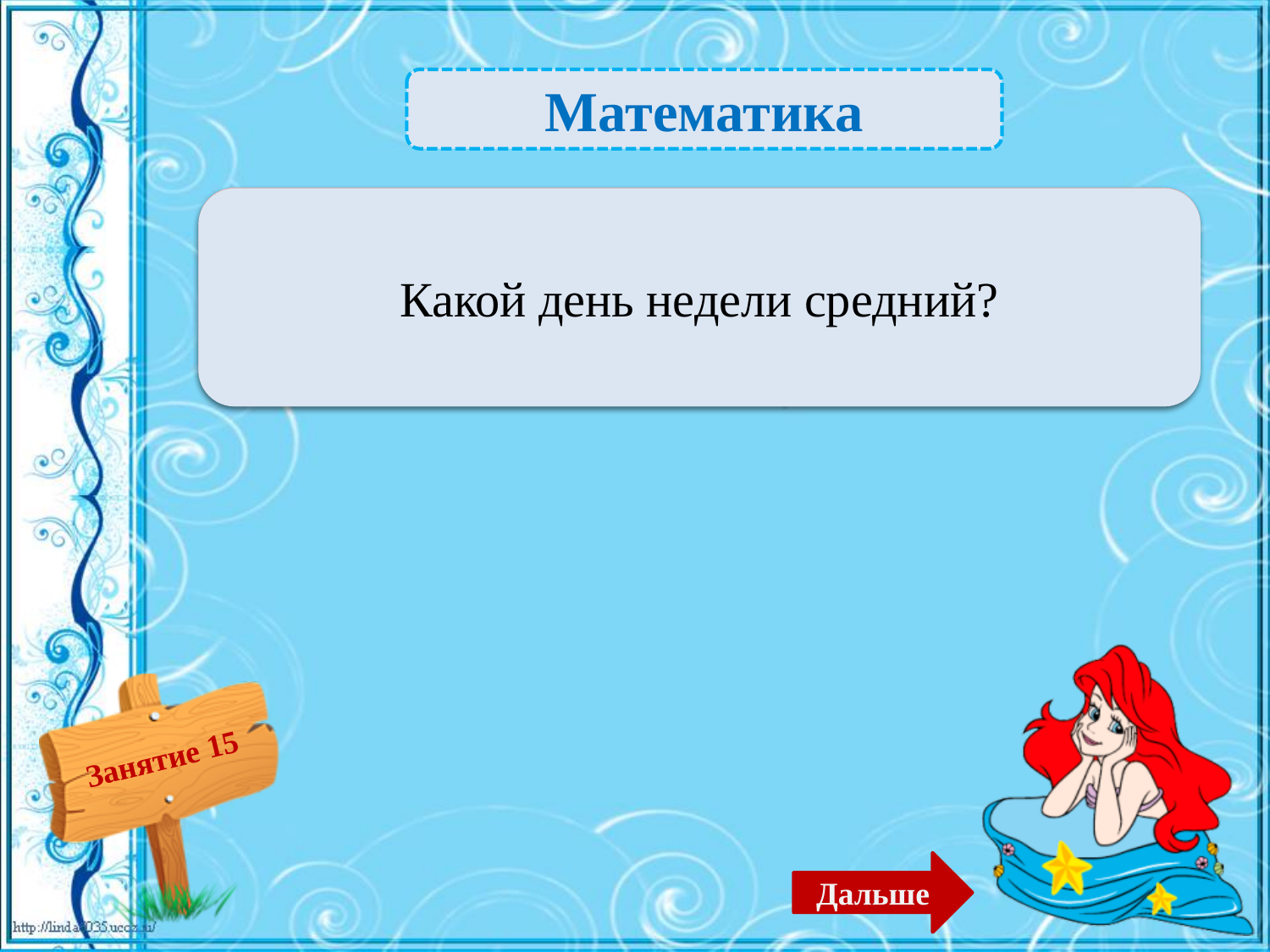

Математика
 Четверг – 1б.
Какой день недели средний?

Дальше